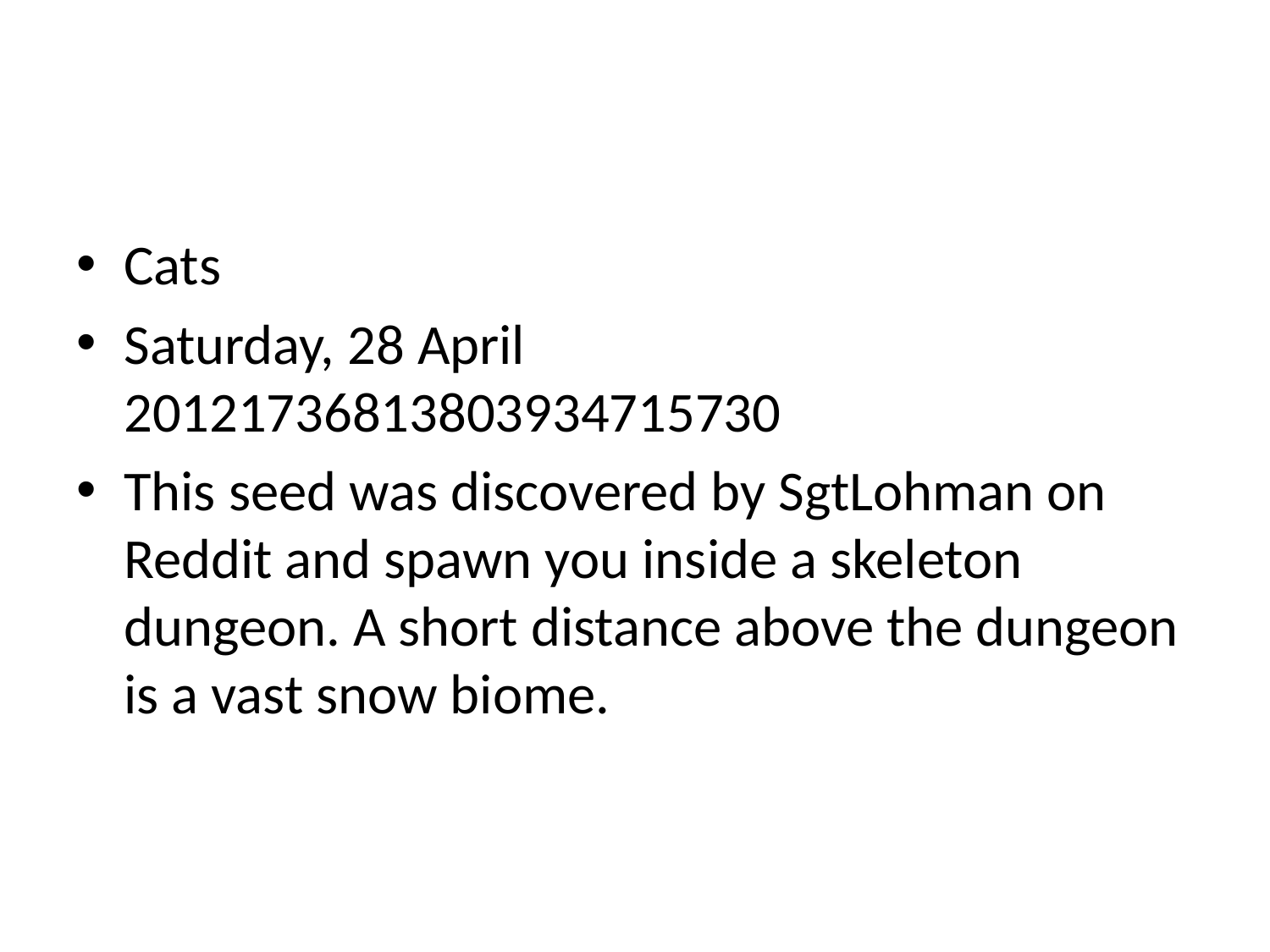

#
Cats
Saturday, 28 April 20121736813803934715730
This seed was discovered by SgtLohman on Reddit and spawn you inside a skeleton dungeon. A short distance above the dungeon is a vast snow biome.